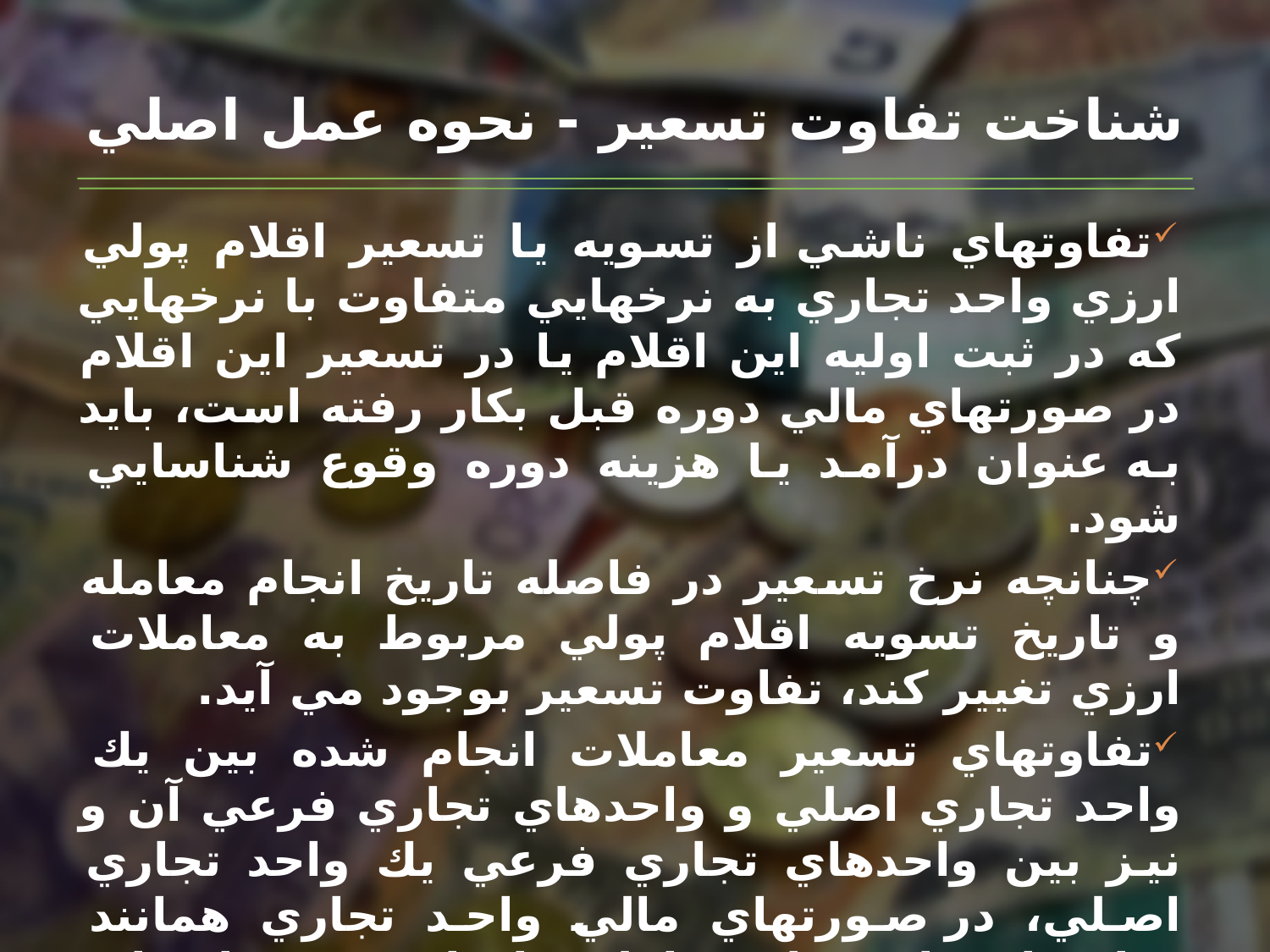

# شناخت‌ تفاوت‌ تسعير - نحوه‌ عمل‌ اصلي‌
تفاوتهاي‌ ناشي از تسويه‌ يا تسعير اقلام‌ پولي‌ ارزي‌ واحد تجاري‌ به‌ نرخهايي‌ متفاوت‌ با نرخهايي‌ كه‌ در ثبت‌ اوليه‌ اين‌ اقلام‌ يا در تسعير اين‌ اقلام‌ در صورتهاي‌ مالي‌ دوره‌ قبل‌ بكار رفته‌ است‌، بايد به عنوان‌ درآمد يا هزينه‌ دوره‌ وقوع‌ شناسايي‌ شود.
چنانچه‌ نرخ‌ تسعير در فاصله‌ تاريخ‌ انجام‌ معامله‌ و تاريخ‌ تسويه‌ اقلام‌ پولي‌ مربوط‌ به‌ معاملات‌ ارزي‌ تغيير كند، تفاوت‌ تسعير بوجود مي‌ آيد.
تفاوتهاي‌ تسعير معاملات‌ انجام‌ شده‌ بين‌ يك‌ واحد تجاري‌ اصلي‌ و واحدهاي‌ تجاري‌ فرعي‌ آن‌ و نيز بين‌ واحدهاي‌ تجاري‌ فرعي‌ يك‌ واحد تجاري‌ اصلي‌، در صورتهاي‌ مالي‌ واحد تجاري‌ همانند تفاوتهاي‌ ناشي از معاملات‌ انجام‌ شده‌ با ساير اشخاص‌، به عنوان‌ بخشي از سود و زيان‌ دوره‌ گزارش‌ مي‌ شود.